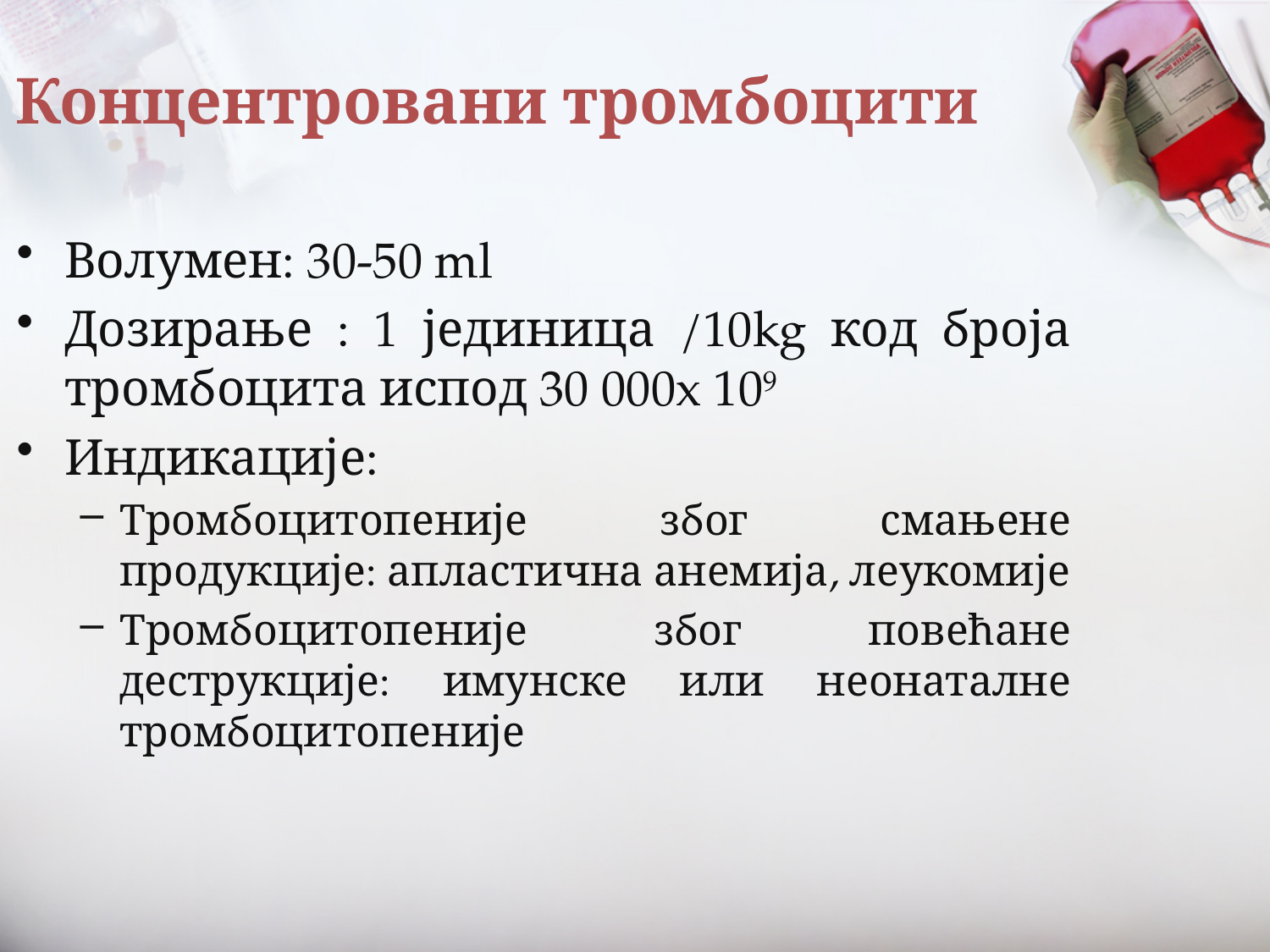

# Концентровани тромбоцити
Волумен: 30-50 ml
Дозирање : 1 јединица /10kg код броја тромбоцита испод 30 000x 109
Индикације:
Тромбоцитопеније због смањене продукције: апластична анемија, леукомије
Тромбоцитопеније због повећане деструкције: имунске или неонаталне тромбоцитопеније